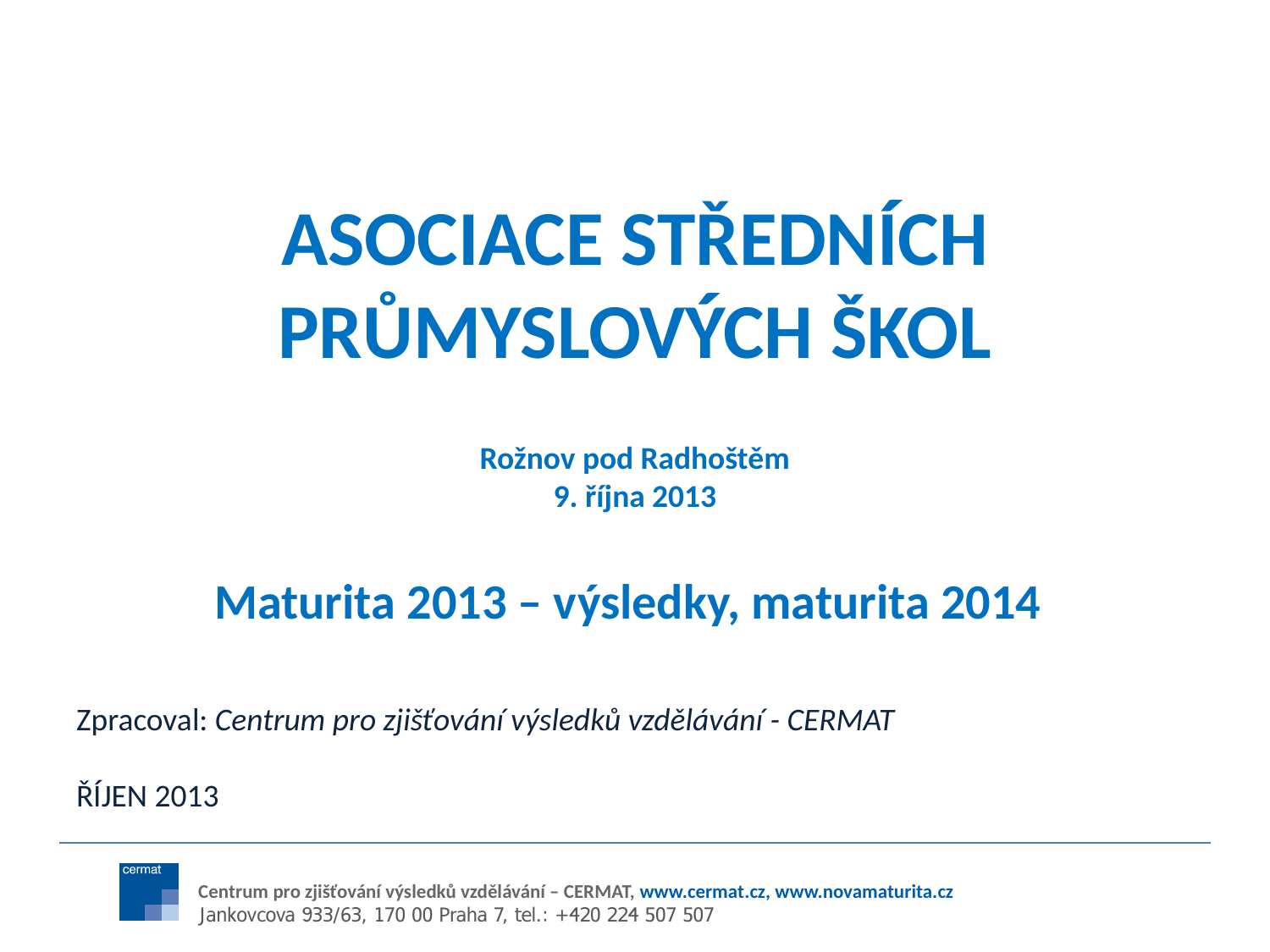

# ASOCIACE STŘEDNÍCH PRŮMYSLOVÝCH ŠKOL
Rožnov pod Radhoštěm
9. října 2013
Maturita 2013 – výsledky, maturita 2014
Zpracoval: Centrum pro zjišťování výsledků vzdělávání - CERMAT

ŘÍJEN 2013